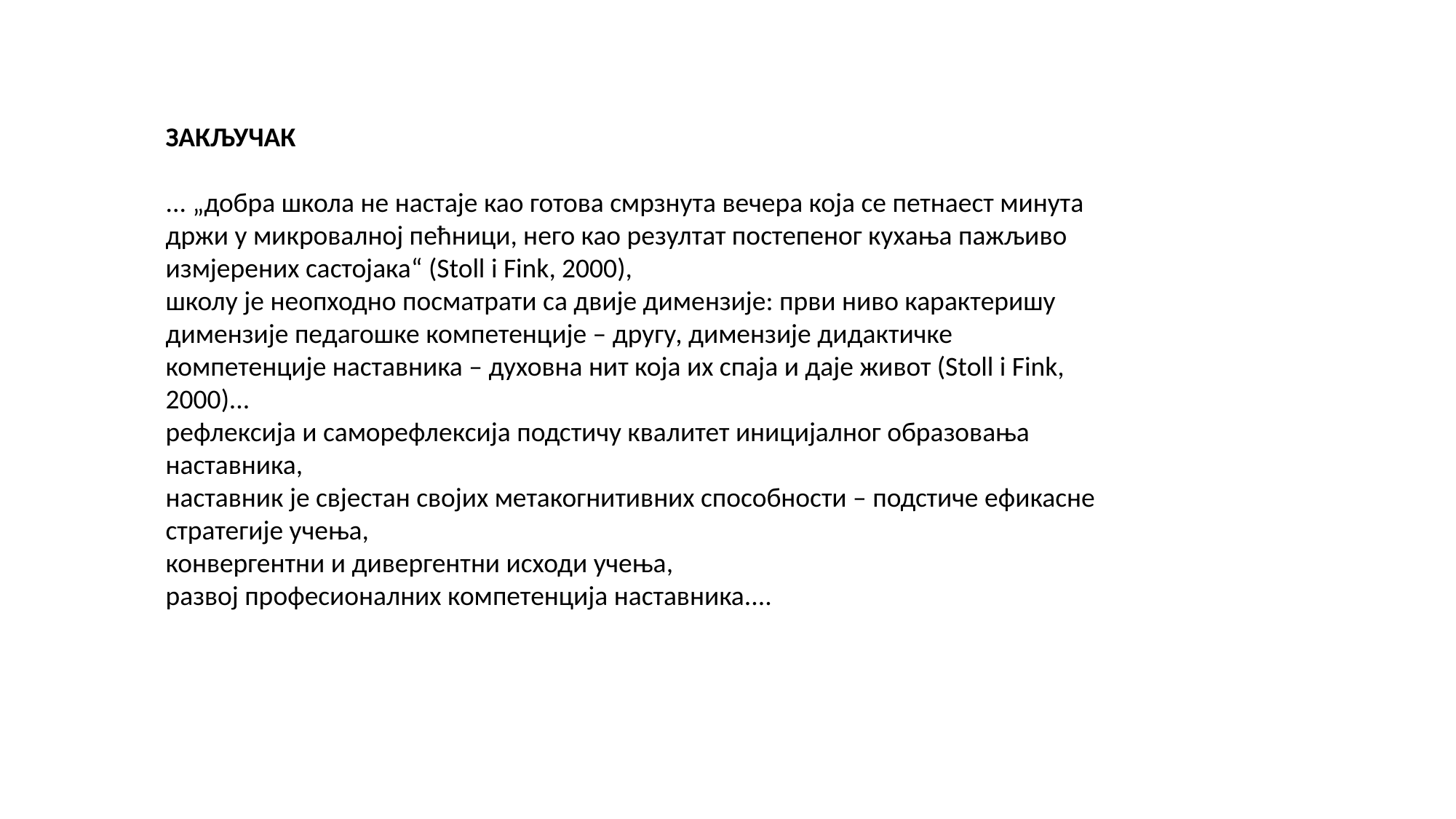

ЗАКЉУЧАК

... „добра школа не настаје као готова смрзнута вечера која се петнаест минута држи у микровалној пећници, него као резултат постепеног кухања пажљиво измјерених састојака“ (Stoll i Fink, 2000),
школу је неопходно посматрати са двије димензије: први ниво карактеришу димензије педагошке компетенције – другу, димензије дидактичке компетенције наставника – духовна нит која их спаја и даје живот (Stoll i Fink, 2000)...
рефлексија и саморефлексија подстичу квалитет иницијалног образовања наставника,
наставник је свјестан својих метакогнитивних способности – подстиче ефикасне стратегије учења,
конвергентни и дивергентни исходи учења,
развој професионалних компетенција наставника....